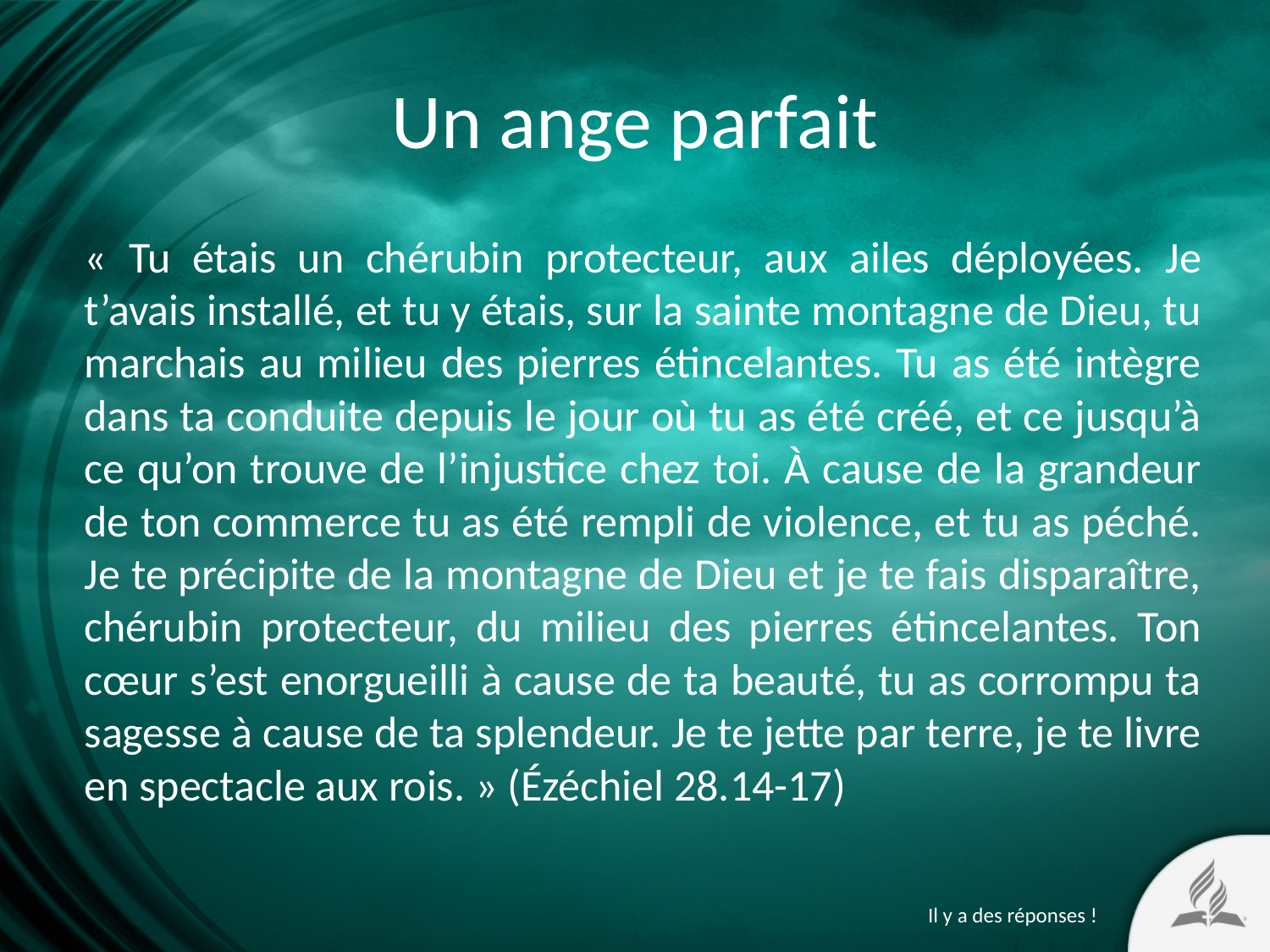

# Un ange parfait
« Tu étais un chérubin protecteur, aux ailes déployées. Je t’avais installé, et tu y étais, sur la sainte montagne de Dieu, tu marchais au milieu des pierres étincelantes. Tu as été intègre dans ta conduite depuis le jour où tu as été créé, et ce jusqu’à ce qu’on trouve de l’injustice chez toi. À cause de la grandeur de ton commerce tu as été rempli de violence, et tu as péché. Je te précipite de la montagne de Dieu et je te fais disparaître, chérubin protecteur, du milieu des pierres étincelantes. Ton cœur s’est enorgueilli à cause de ta beauté, tu as corrompu ta sagesse à cause de ta splendeur. Je te jette par terre, je te livre en spectacle aux rois. » (Ézéchiel 28.14-17)
Il y a des réponses !